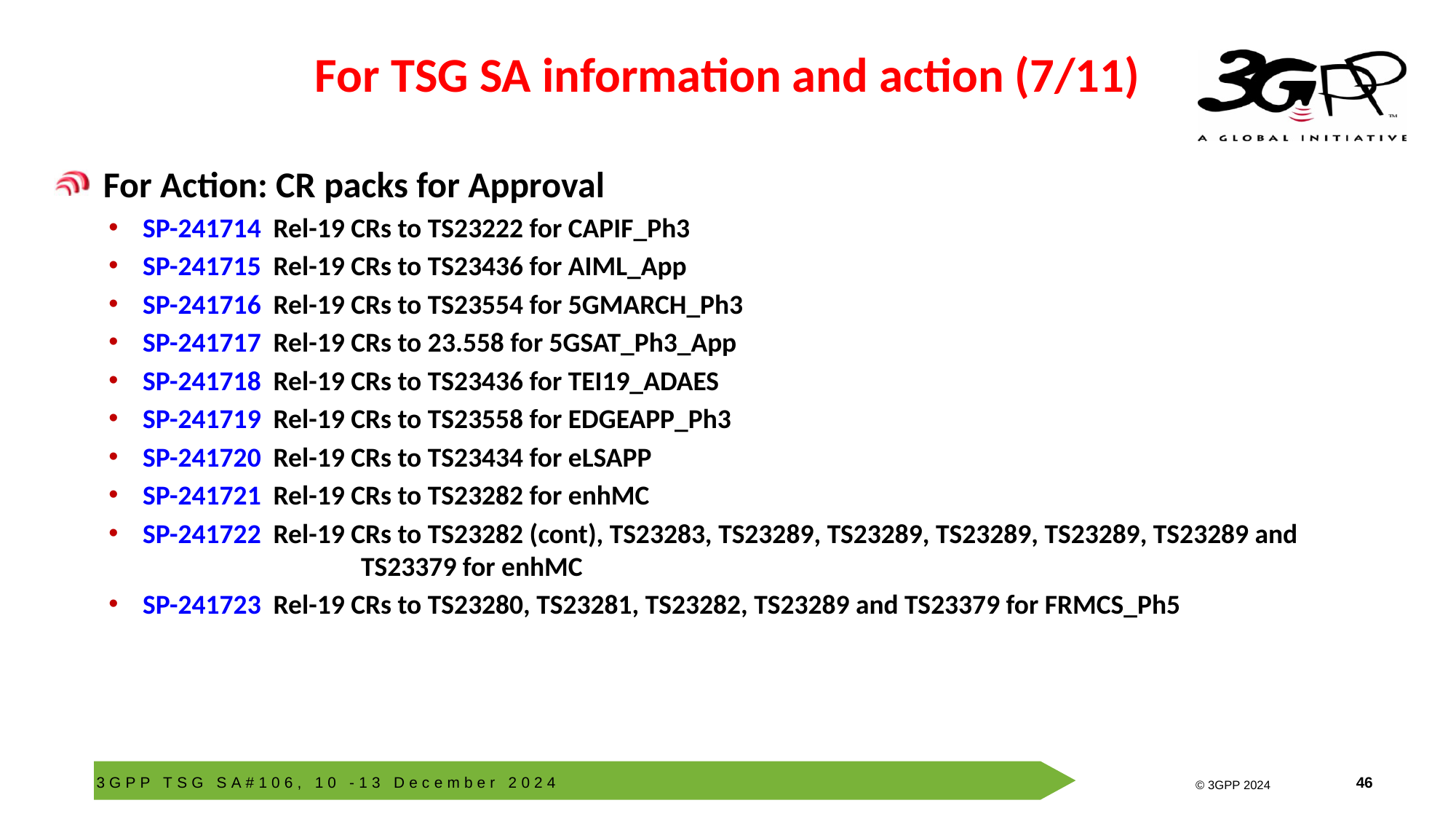

# For TSG SA information and action (7/11)
 For Action: CR packs for Approval
SP-241714  Rel-19 CRs to TS23222 for CAPIF_Ph3
SP-241715  Rel-19 CRs to TS23436 for AIML_App
SP-241716  Rel-19 CRs to TS23554 for 5GMARCH_Ph3
SP-241717  Rel-19 CRs to 23.558 for 5GSAT_Ph3_App
SP-241718  Rel-19 CRs to TS23436 for TEI19_ADAES
SP-241719  Rel-19 CRs to TS23558 for EDGEAPP_Ph3
SP-241720  Rel-19 CRs to TS23434 for eLSAPP
SP-241721  Rel-19 CRs to TS23282 for enhMC
SP-241722  Rel-19 CRs to TS23282 (cont), TS23283, TS23289, TS23289, TS23289, TS23289, TS23289 and 			TS23379 for enhMC
SP-241723  Rel-19 CRs to TS23280, TS23281, TS23282, TS23289 and TS23379 for FRMCS_Ph5